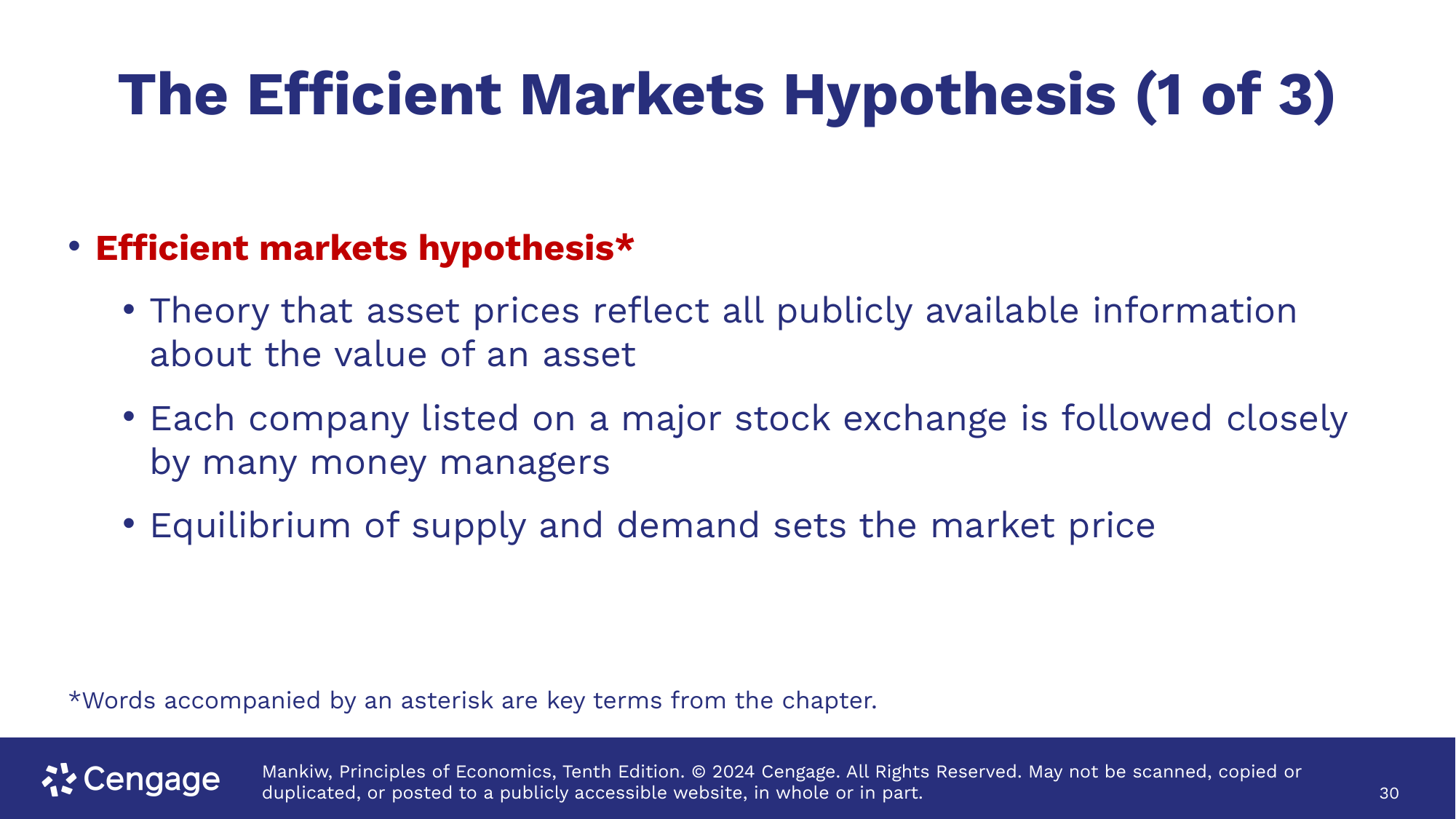

# The Efficient Markets Hypothesis (1 of 3)
Efficient markets hypothesis*
Theory that asset prices reflect all publicly available information about the value of an asset
Each company listed on a major stock exchange is followed closely by many money managers
Equilibrium of supply and demand sets the market price
*Words accompanied by an asterisk are key terms from the chapter.